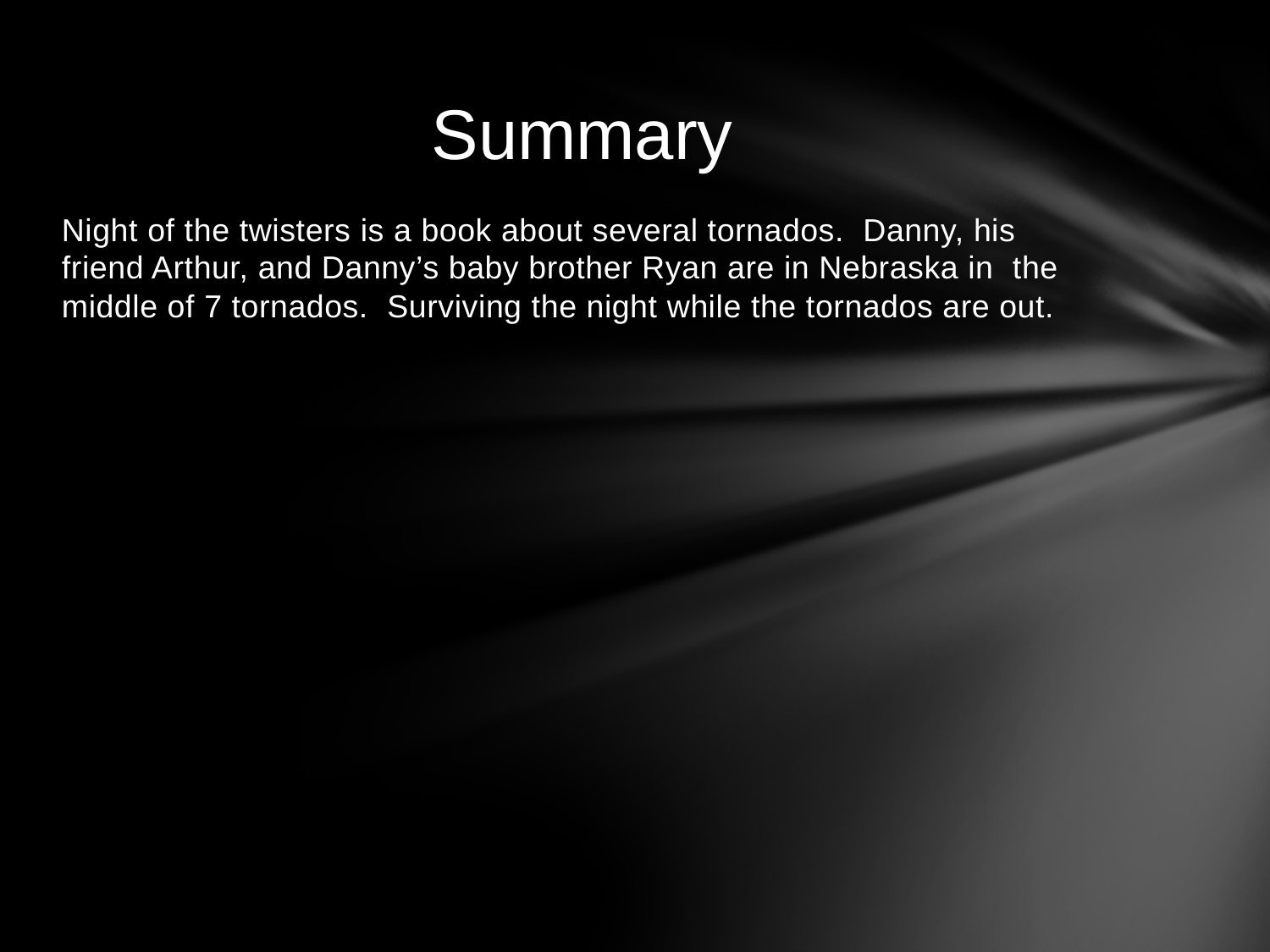

# Summary
Night of the twisters is a book about several tornados.  Danny, his friend Arthur, and Danny’s baby brother Ryan are in Nebraska in  the middle of 7 tornados.  Surviving the night while the tornados are out.